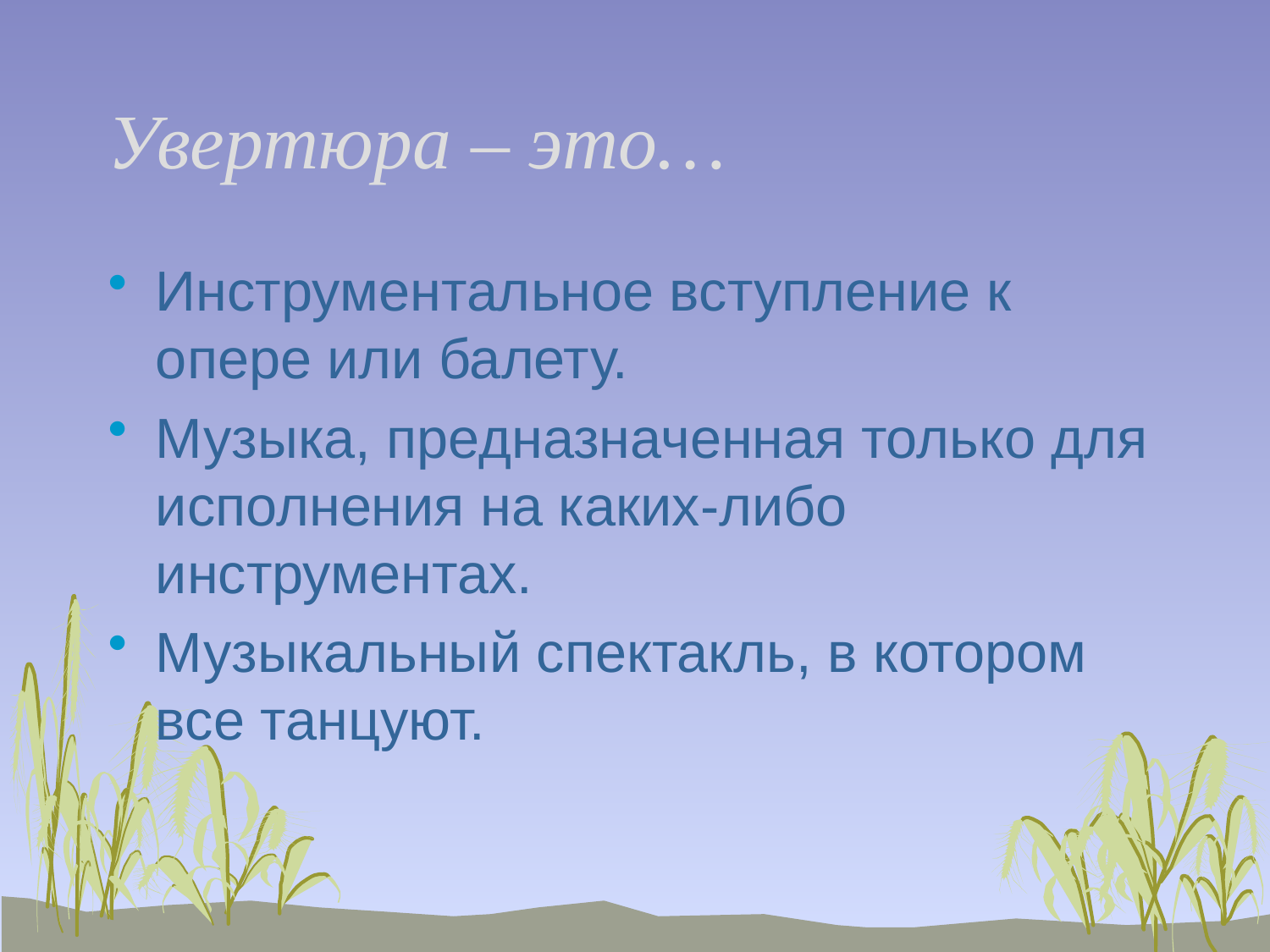

# Увертюра – это…
Инструментальное вступление к опере или балету.
Музыка, предназначенная только для исполнения на каких-либо инструментах.
Музыкальный спектакль, в котором все танцуют.